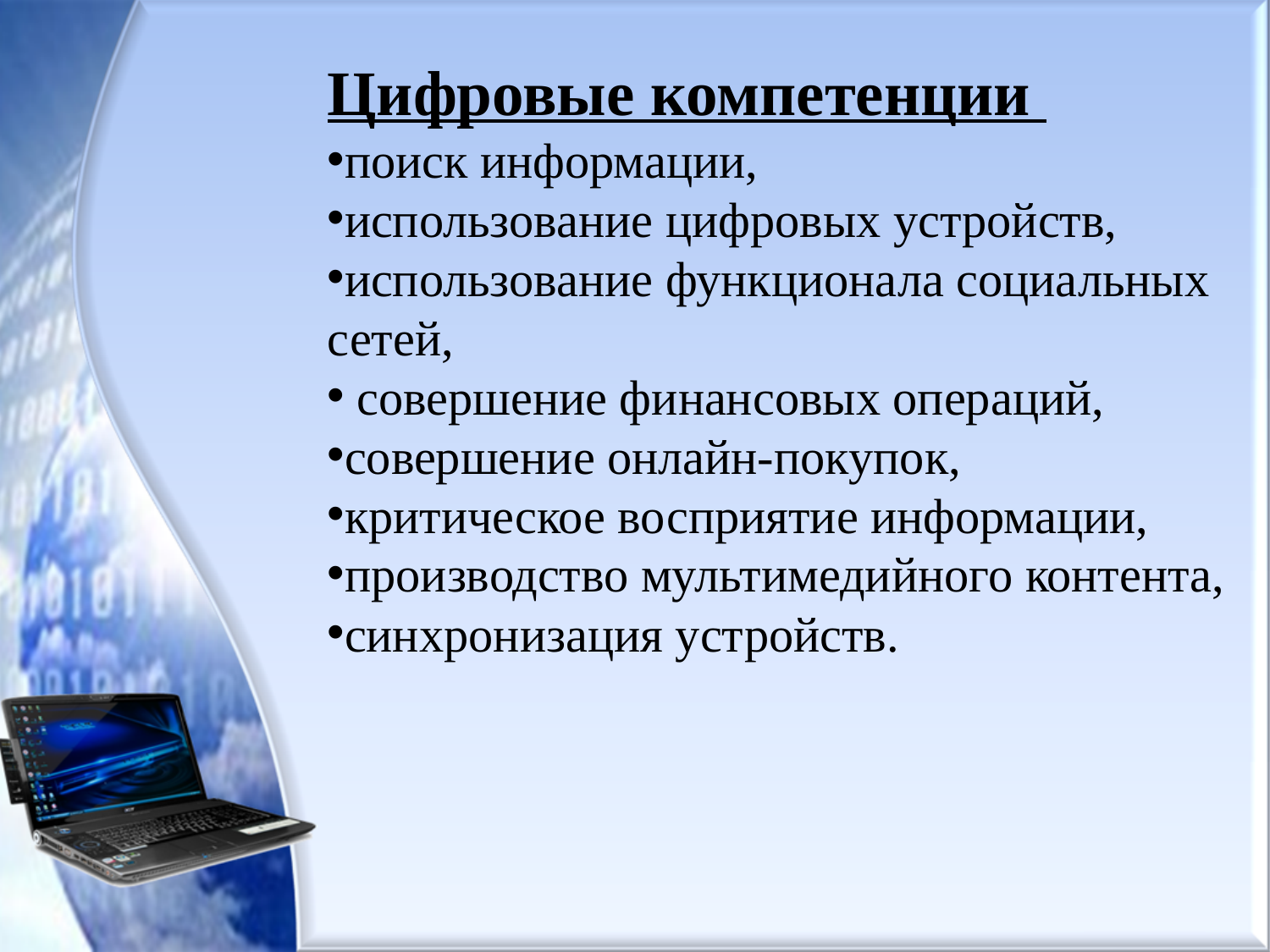

Цифровые компетенции
поиск информации,
использование цифровых устройств,
использование функционала социальных сетей,
 совершение финансовых операций,
совершение онлайн-покупок,
критическое восприятие информации,
производство мультимедийного контента,
синхронизация устройств.